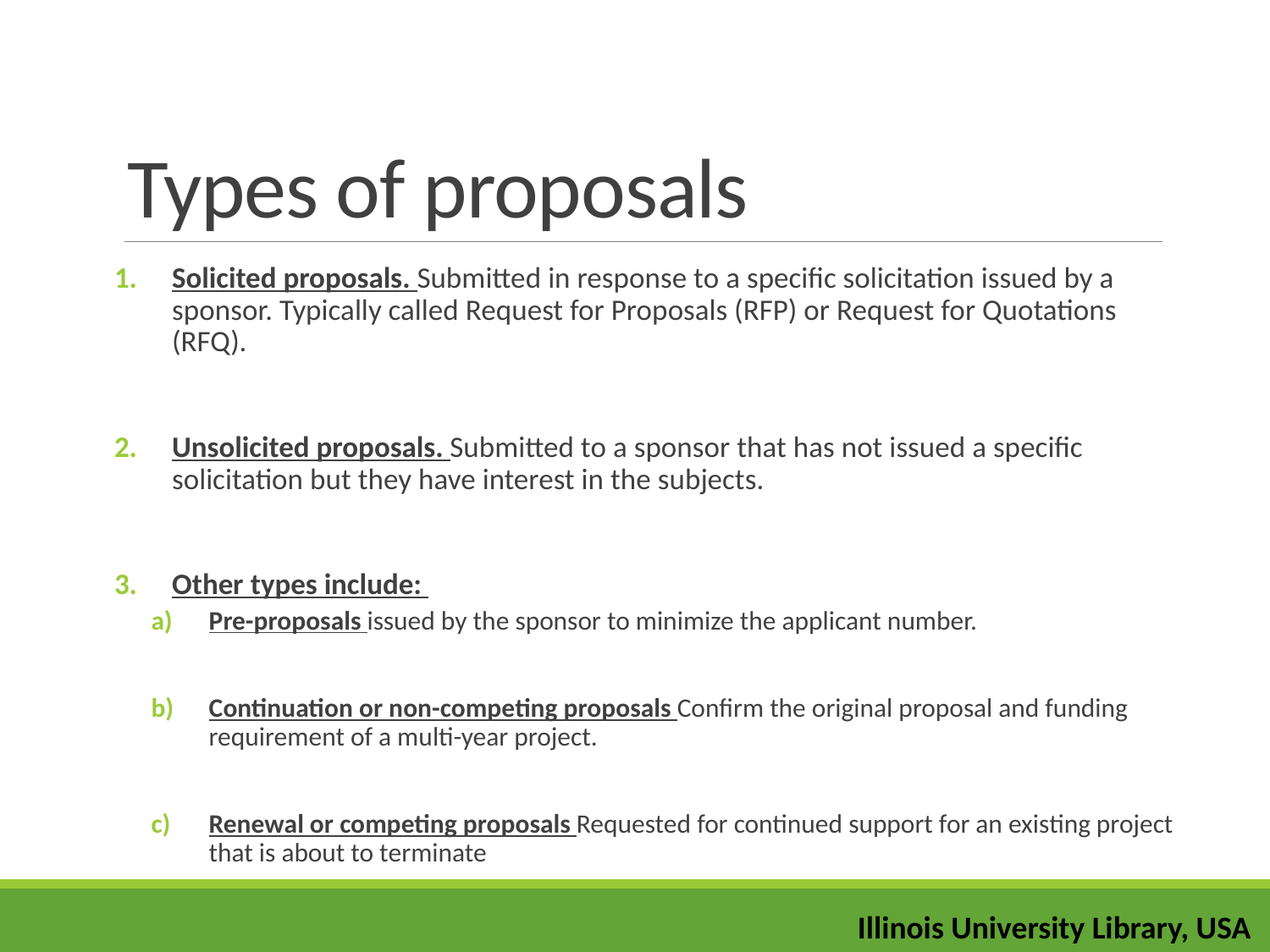

# Types of proposals
Solicited proposals. Submitted in response to a specific solicitation issued by a sponsor. Typically called Request for Proposals (RFP) or Request for Quotations (RFQ).

Unsolicited proposals. Submitted to a sponsor that has not issued a specific solicitation but they have interest in the subjects.

Other types include:
Pre-proposals issued by the sponsor to minimize the applicant number.

Continuation or non-competing proposals Confirm the original proposal and funding requirement of a multi-year project.

Renewal or competing proposals Requested for continued support for an existing project that is about to terminate
Illinois University Library, USA